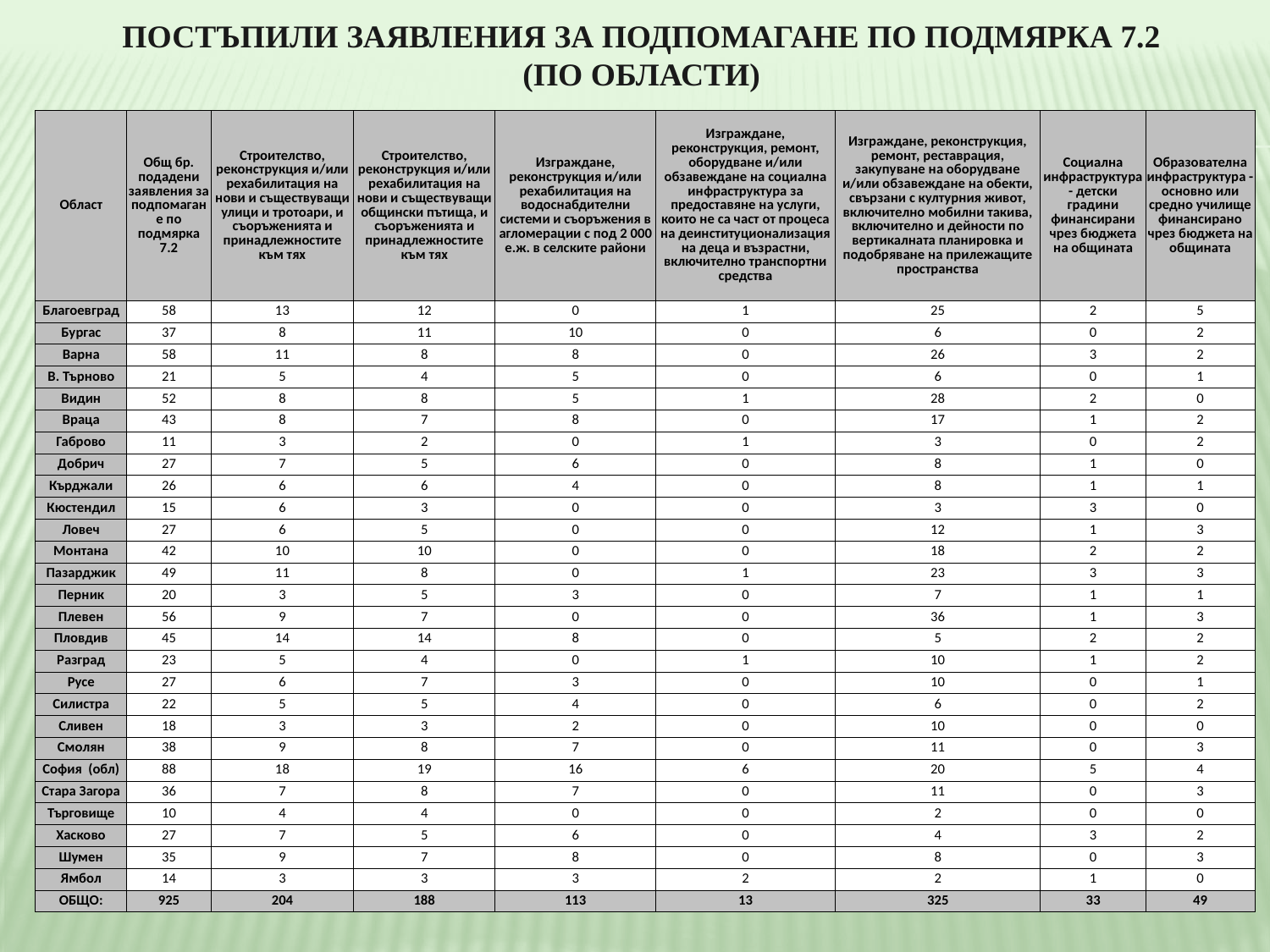

# ПОСТЪПИЛИ ЗАЯВЛЕНИЯ ЗА ПОДПОМАГАНЕ ПО ПОДМЯРКА 7.2 (ПО ОБЛАСТИ)
| Област | Общ бр. подадени заявления за подпомагане по подмярка 7.2 | Строителство, реконструкция и/или рехабилитация на нови и съществуващи улици и тротоари, и съоръженията и принадлежностите към тях | Строителство, реконструкция и/или рехабилитация на нови и съществуващи общински пътища, и съоръженията и принадлежностите към тях | Изграждане, реконструкция и/или рехабилитация на водоснабдителни системи и съоръжения в агломерации с под 2 000 е.ж. в селските райони | Изграждане, реконструкция, ремонт, оборудване и/или обзавеждане на социална инфраструктура за предоставяне на услуги, които не са част от процеса на деинституционализация на деца и възрастни, включително транспортни средства | Изграждане, реконструкция, ремонт, реставрация, закупуване на оборудване и/или обзавеждане на обекти, свързани с културния живот, включително мобилни такива, включително и дейности по вертикалната планировка и подобряване на прилежащите пространства | Социална инфраструктура - детски градини финансирани чрез бюджета на общината | Образователна инфраструктура - основно или средно училище финансирано чрез бюджета на общината |
| --- | --- | --- | --- | --- | --- | --- | --- | --- |
| Благоевград | 58 | 13 | 12 | 0 | 1 | 25 | 2 | 5 |
| Бургас | 37 | 8 | 11 | 10 | 0 | 6 | 0 | 2 |
| Варна | 58 | 11 | 8 | 8 | 0 | 26 | 3 | 2 |
| В. Търново | 21 | 5 | 4 | 5 | 0 | 6 | 0 | 1 |
| Видин | 52 | 8 | 8 | 5 | 1 | 28 | 2 | 0 |
| Враца | 43 | 8 | 7 | 8 | 0 | 17 | 1 | 2 |
| Габрово | 11 | 3 | 2 | 0 | 1 | 3 | 0 | 2 |
| Добрич | 27 | 7 | 5 | 6 | 0 | 8 | 1 | 0 |
| Кърджали | 26 | 6 | 6 | 4 | 0 | 8 | 1 | 1 |
| Кюстендил | 15 | 6 | 3 | 0 | 0 | 3 | 3 | 0 |
| Ловеч | 27 | 6 | 5 | 0 | 0 | 12 | 1 | 3 |
| Монтана | 42 | 10 | 10 | 0 | 0 | 18 | 2 | 2 |
| Пазарджик | 49 | 11 | 8 | 0 | 1 | 23 | 3 | 3 |
| Перник | 20 | 3 | 5 | 3 | 0 | 7 | 1 | 1 |
| Плевен | 56 | 9 | 7 | 0 | 0 | 36 | 1 | 3 |
| Пловдив | 45 | 14 | 14 | 8 | 0 | 5 | 2 | 2 |
| Разград | 23 | 5 | 4 | 0 | 1 | 10 | 1 | 2 |
| Русе | 27 | 6 | 7 | 3 | 0 | 10 | 0 | 1 |
| Силистра | 22 | 5 | 5 | 4 | 0 | 6 | 0 | 2 |
| Сливен | 18 | 3 | 3 | 2 | 0 | 10 | 0 | 0 |
| Смолян | 38 | 9 | 8 | 7 | 0 | 11 | 0 | 3 |
| София (обл) | 88 | 18 | 19 | 16 | 6 | 20 | 5 | 4 |
| Стара Загора | 36 | 7 | 8 | 7 | 0 | 11 | 0 | 3 |
| Търговище | 10 | 4 | 4 | 0 | 0 | 2 | 0 | 0 |
| Хасково | 27 | 7 | 5 | 6 | 0 | 4 | 3 | 2 |
| Шумен | 35 | 9 | 7 | 8 | 0 | 8 | 0 | 3 |
| Ямбол | 14 | 3 | 3 | 3 | 2 | 2 | 1 | 0 |
| ОБЩО: | 925 | 204 | 188 | 113 | 13 | 325 | 33 | 49 |